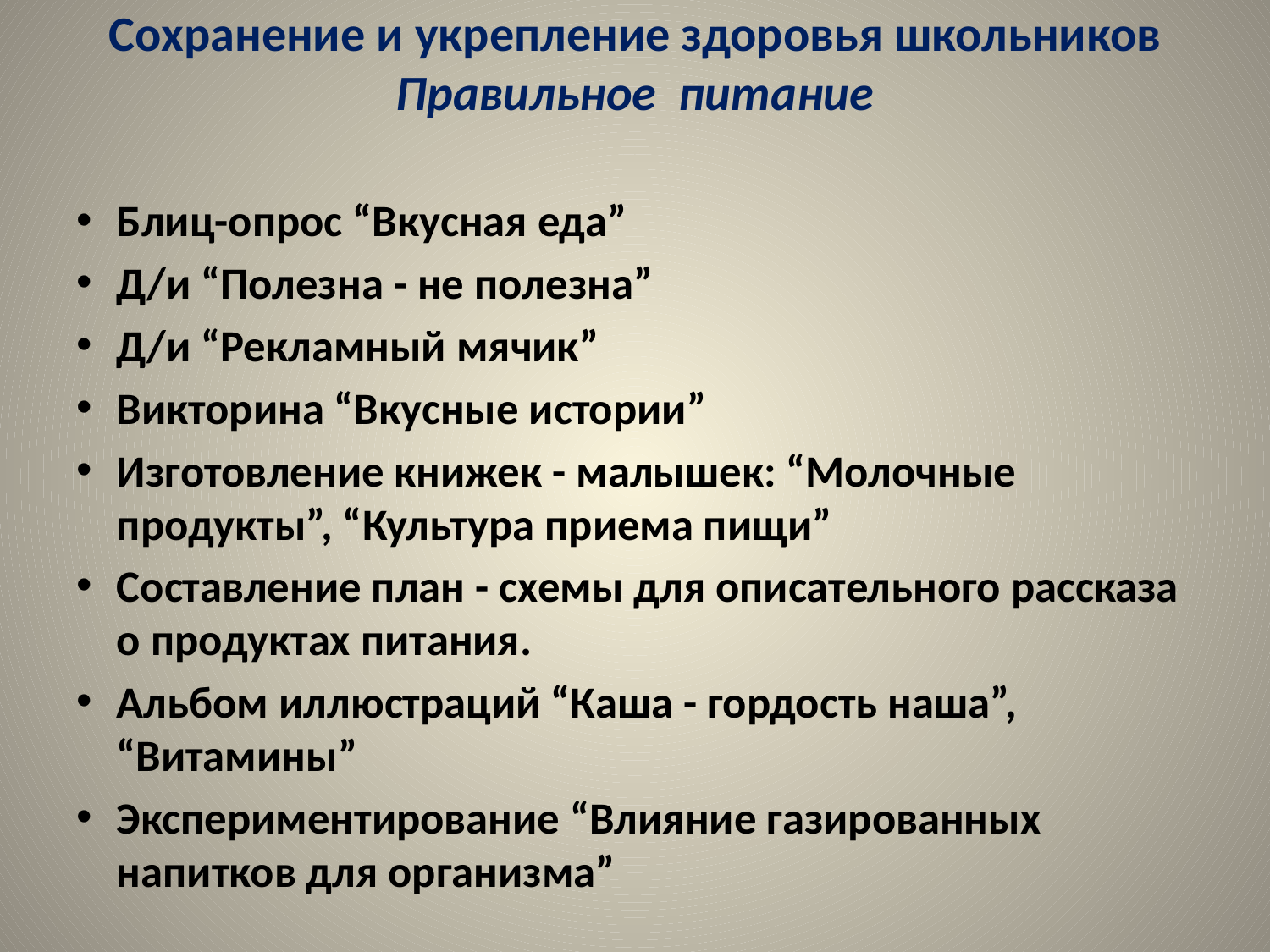

# Сохранение и укрепление здоровья школьников Правильное  питание
Блиц-опрос “Вкусная еда”
Д/и “Полезна - не полезна”
Д/и “Рекламный мячик”
Викторина “Вкусные истории”
Изготовление книжек - малышек: “Молочные продукты”, “Культура приема пищи”
Составление план - схемы для описательного рассказа о продуктах питания.
Альбом иллюстраций “Каша - гордость наша”, “Витамины”
Экспериментирование “Влияние газированных напитков для организма”